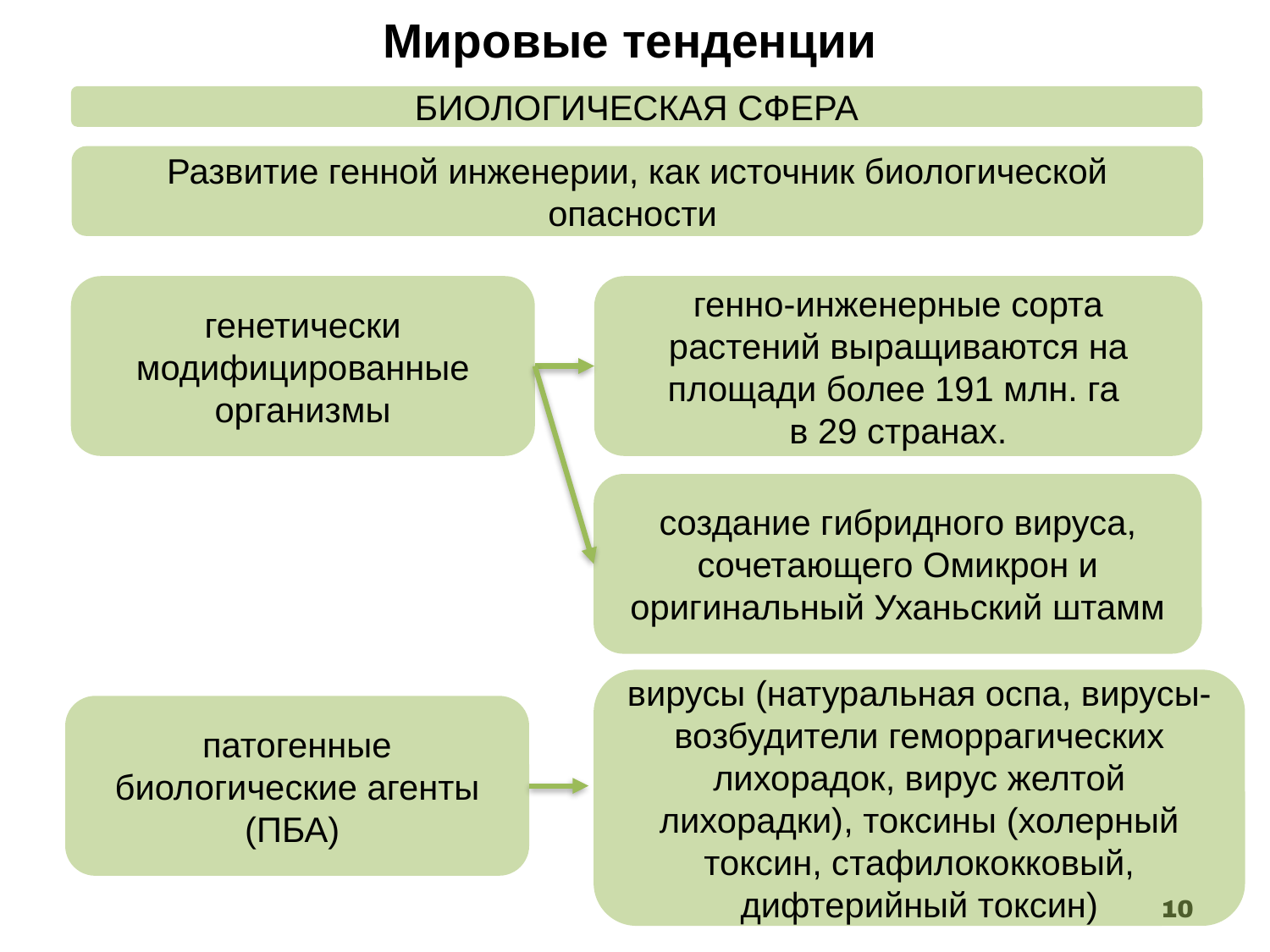

Мировые тенденции
БИОЛОГИЧЕСКАЯ СФЕРА
Развитие генной инженерии, как источник биологической опасности
генетически модифицированные организмы
генно-инженерные сорта растений выращиваются на площади более 191 млн. га
в 29 странах.
создание гибридного вируса, сочетающего Омикрон и оригинальный Уханьский штамм
вирусы (натуральная оспа, вирусы-возбудители геморрагических лихорадок, вирус желтой лихорадки), токсины (холерный токсин, стафилококковый, дифтерийный токсин)
патогенные биологические агенты (ПБА)
10